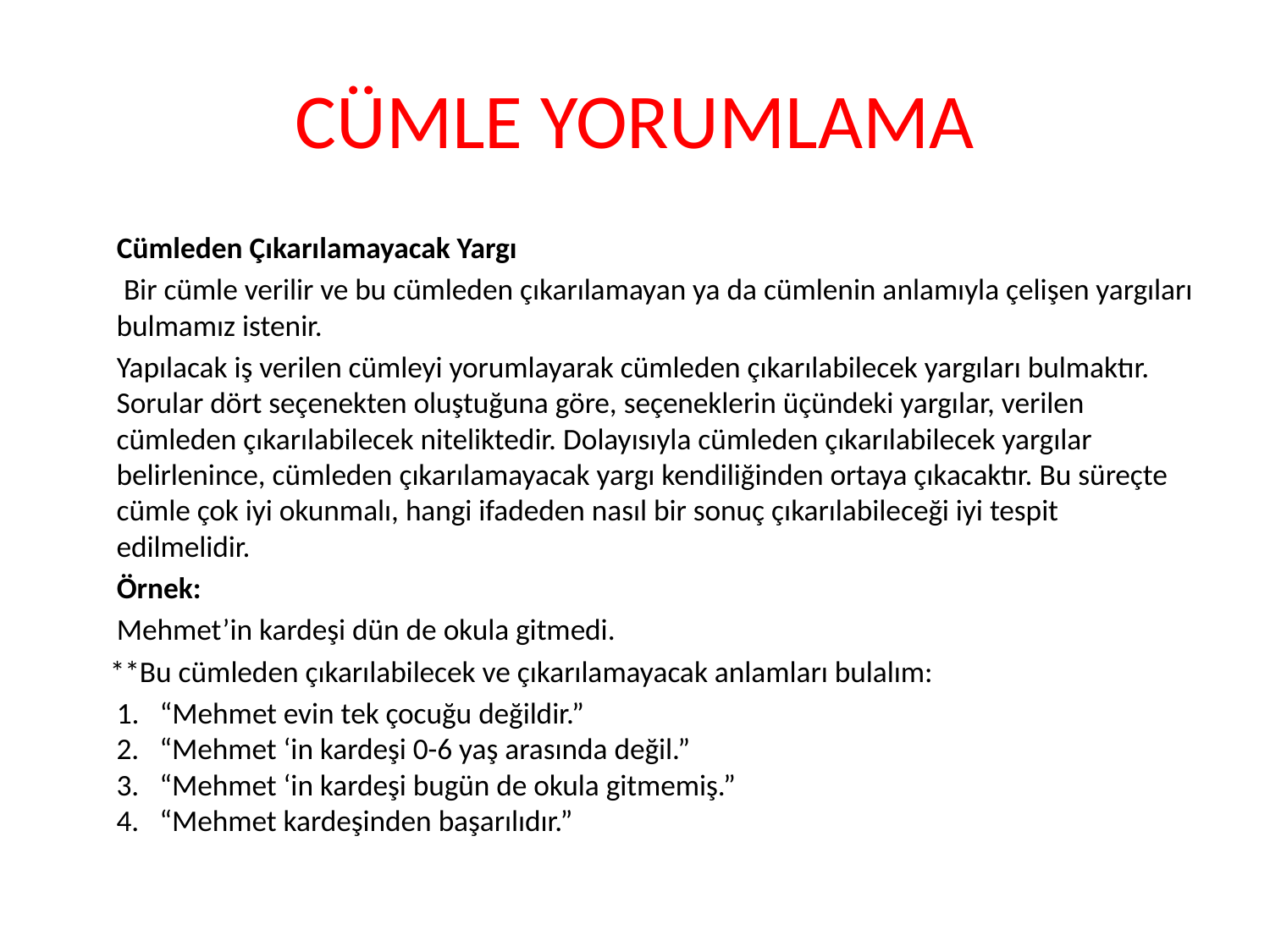

# CÜMLE YORUMLAMA
      Cümleden Çıkarılamayacak Yargı
       Bir cümle verilir ve bu cümleden çıkarılamayan ya da cümlenin anlamıyla çelişen yargıları bulmamız istenir.
      Yapılacak iş verilen cümleyi yorumlayarak cümleden çıkarılabilecek yargıları bulmaktır. Sorular dört seçenekten oluştuğuna göre, seçeneklerin üçündeki yargılar, verilen cümleden çıkarılabilecek niteliktedir. Dolayısıyla cümleden çıkarılabilecek yargılar belirlenince, cümleden çıkarılamayacak yargı kendiliğinden ortaya çıkacaktır. Bu süreçte cümle çok iyi okunmalı, hangi ifadeden nasıl bir sonuç çıkarılabileceği iyi tespit edilmelidir.
      Örnek:
      Mehmet’in kardeşi dün de okula gitmedi.
     **Bu cümleden çıkarılabilecek ve çıkarılamayacak anlamları bulalım:
      1.   “Mehmet evin tek çocuğu değildir.”
2.   “Mehmet ‘in kardeşi 0-6 yaş arasında değil.”
3.   “Mehmet ‘in kardeşi bugün de okula gitmemiş.”
4.   “Mehmet kardeşinden başarılıdır.”